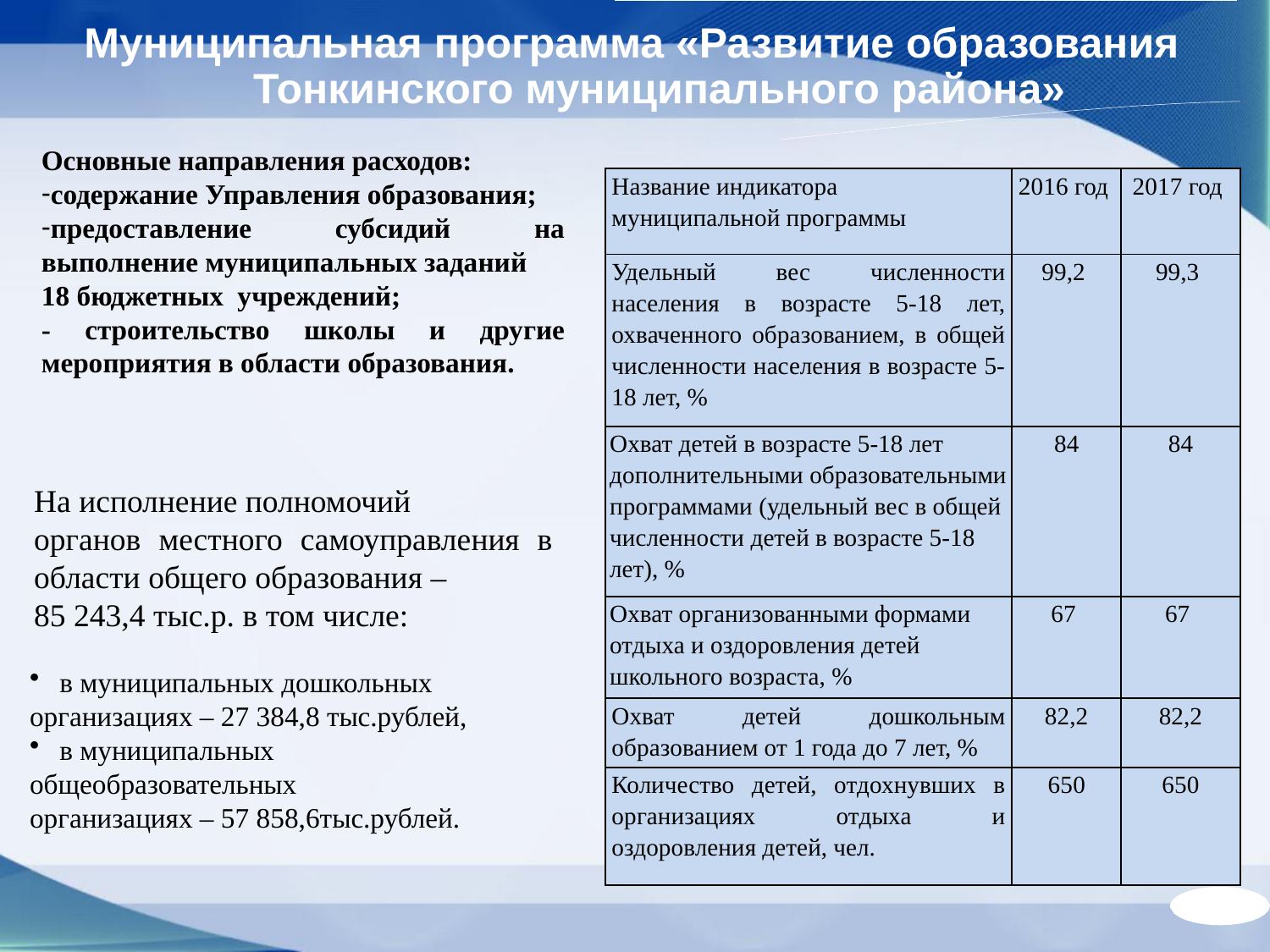

Муниципальная программа «Развитие образования Тонкинского муниципального района»

Основные направления расходов:
содержание Управления образования;
предоставление субсидий на выполнение муниципальных заданий
18 бюджетных  учреждений;
- строительство школы и другие мероприятия в области образования.

| Название индикатора муниципальной программы | 2016 год | 2017 год |
| --- | --- | --- |
| Удельный вес численности населения в возрасте 5-18 лет, охваченного образованием, в общей численности населения в возрасте 5-18 лет, % | 99,2 | 99,3 |
| Охват детей в возрасте 5-18 лет дополнительными образовательными программами (удельный вес в общей численности детей в возрасте 5-18 лет), % | 84 | 84 |
| Охват организованными формами отдыха и оздоровления детей школьного возраста, % | 67 | 67 |
| Охват детей дошкольным образованием от 1 года до 7 лет, % | 82,2 | 82,2 |
| Количество детей, отдохнувших в организациях отдыха и оздоровления детей, чел. | 650 | 650 |

На исполнение полномочий
органов местного самоуправления в области общего образования –
85 243,4 тыс.р. в том числе:
в муниципальных дошкольных
организациях – 27 384,8 тыс.рублей,
в муниципальных
общеобразовательных
организациях – 57 858,6тыс.рублей.